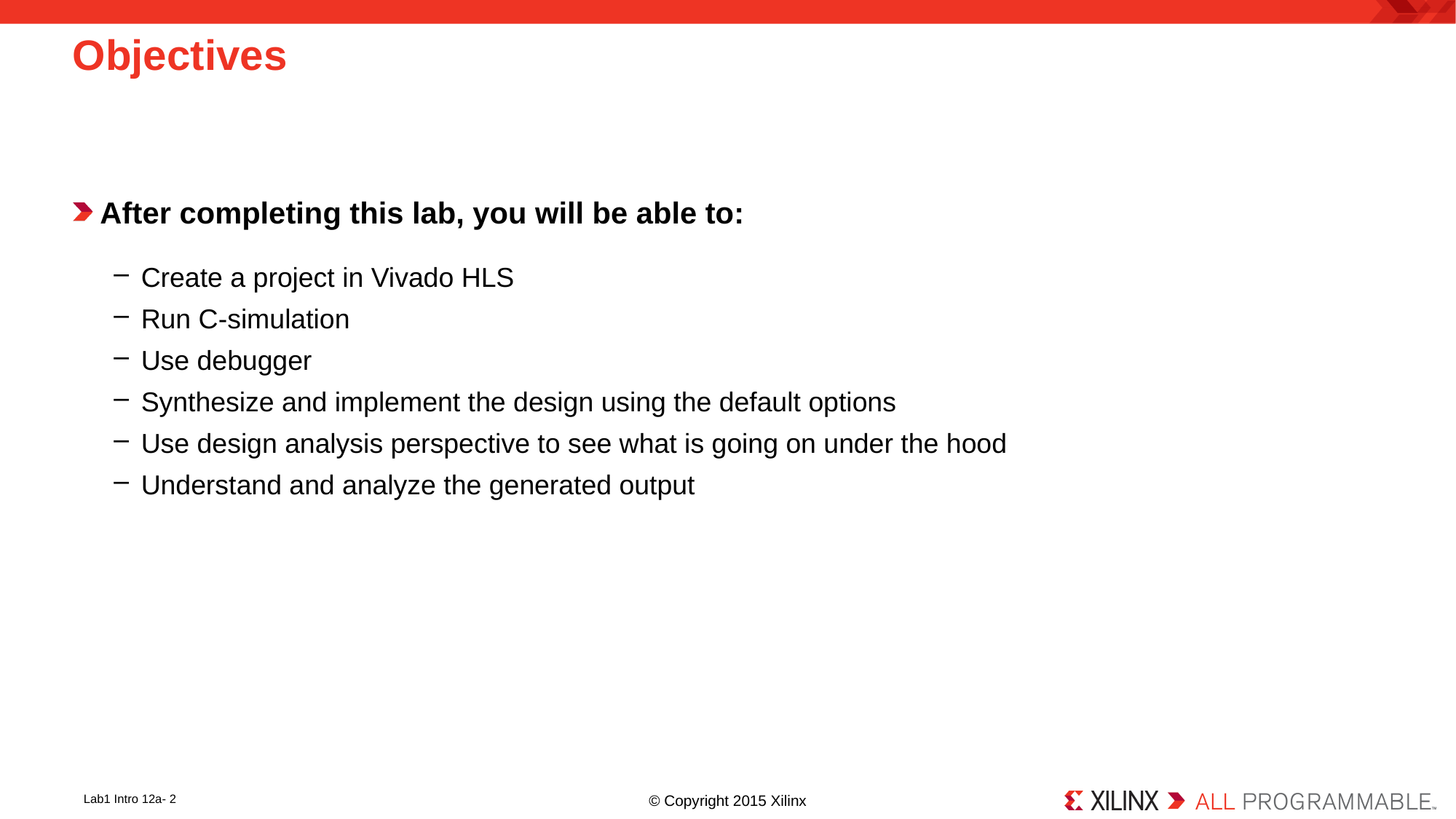

# Objectives
After completing this lab, you will be able to:

Create a project in Vivado HLS
Run C-simulation
Use debugger
Synthesize and implement the design using the default options
Use design analysis perspective to see what is going on under the hood
Understand and analyze the generated output
Lab1 Intro 12a- 2
© Copyright 2015 Xilinx